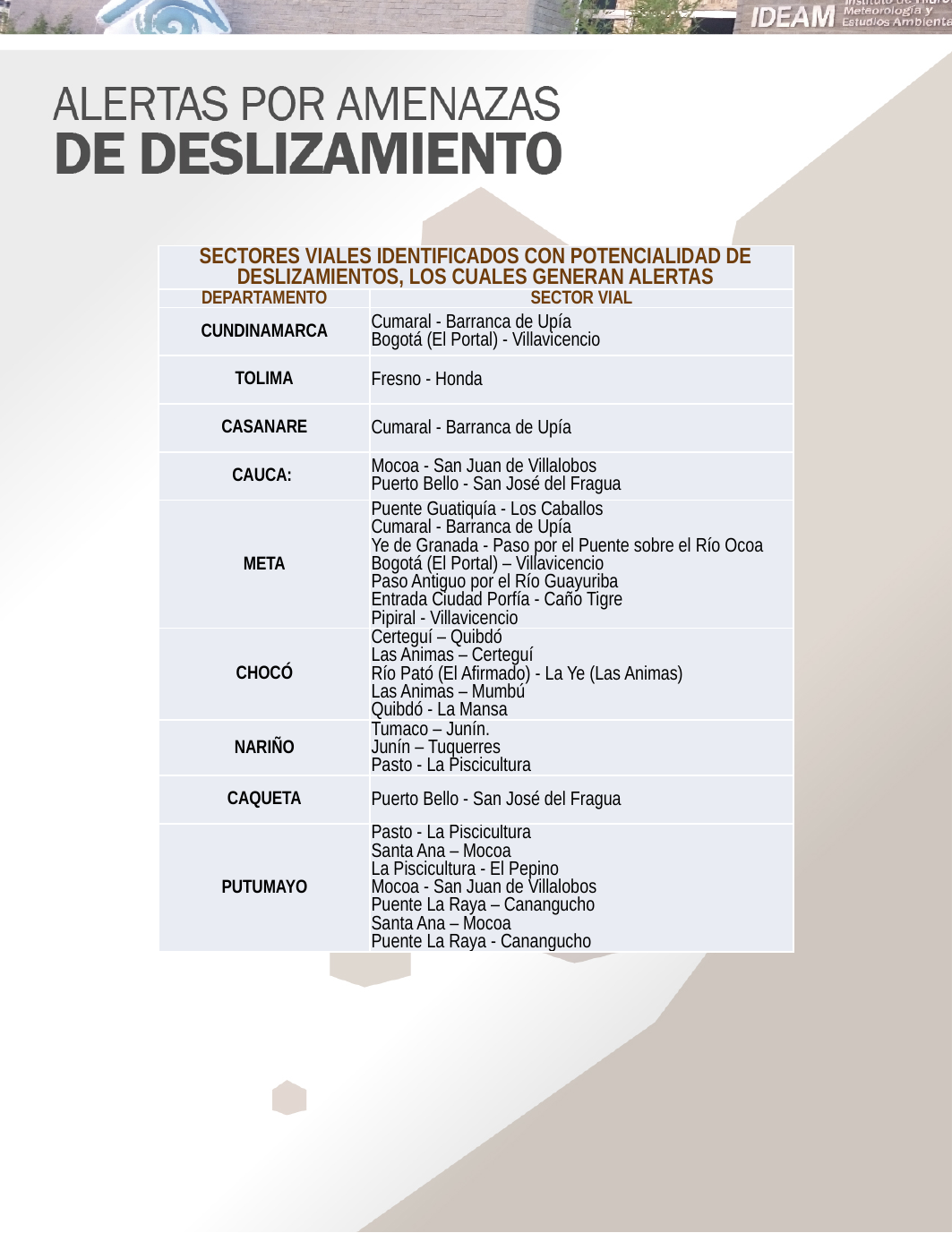

| SECTORES VIALES IDENTIFICADOS CON POTENCIALIDAD DE DESLIZAMIENTOS, LOS CUALES GENERAN ALERTAS |  |
| --- | --- |
| DEPARTAMENTO | SECTOR VIAL |
| CUNDINAMARCA | Cumaral - Barranca de Upía Bogotá (El Portal) - Villavicencio |
| TOLIMA | Fresno - Honda |
| CASANARE | Cumaral - Barranca de Upía |
| CAUCA: | Mocoa - San Juan de Villalobos Puerto Bello - San José del Fragua |
| META | Puente Guatiquía - Los Caballos Cumaral - Barranca de Upía Ye de Granada - Paso por el Puente sobre el Río Ocoa Bogotá (El Portal) – Villavicencio Paso Antiguo por el Río Guayuriba Entrada Ciudad Porfía - Caño Tigre Pipiral - Villavicencio |
| CHOCÓ | Certeguí – Quibdó Las Animas – Certeguí Río Pató (El Afirmado) - La Ye (Las Animas) Las Animas – Mumbú Quibdó - La Mansa |
| NARIÑO | Tumaco – Junín. Junín – Tuquerres Pasto - La Piscicultura |
| CAQUETA | Puerto Bello - San José del Fragua |
| PUTUMAYO | Pasto - La Piscicultura Santa Ana – Mocoa La Piscicultura - El Pepino Mocoa - San Juan de Villalobos Puente La Raya – Canangucho Santa Ana – Mocoa Puente La Raya - Canangucho |